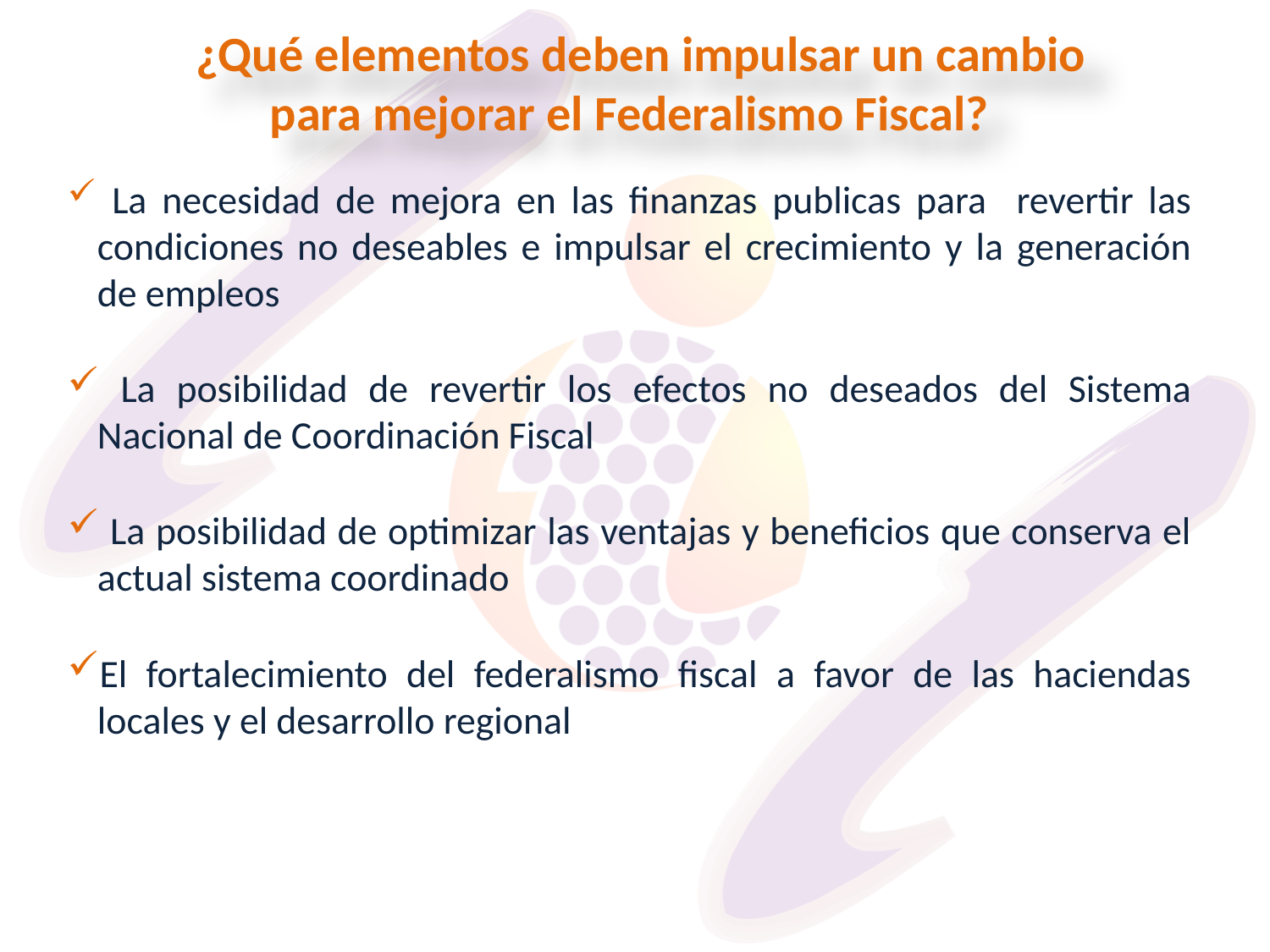

¿Qué elementos deben impulsar un cambio para mejorar el Federalismo Fiscal?
 La necesidad de mejora en las finanzas publicas para  revertir las condiciones no deseables e impulsar el crecimiento y la generación de empleos

 La posibilidad de revertir los efectos no deseados del Sistema Nacional de Coordinación Fiscal

 La posibilidad de optimizar las ventajas y beneficios que conserva el actual sistema coordinado

El fortalecimiento del federalismo fiscal a favor de las haciendas locales y el desarrollo regional